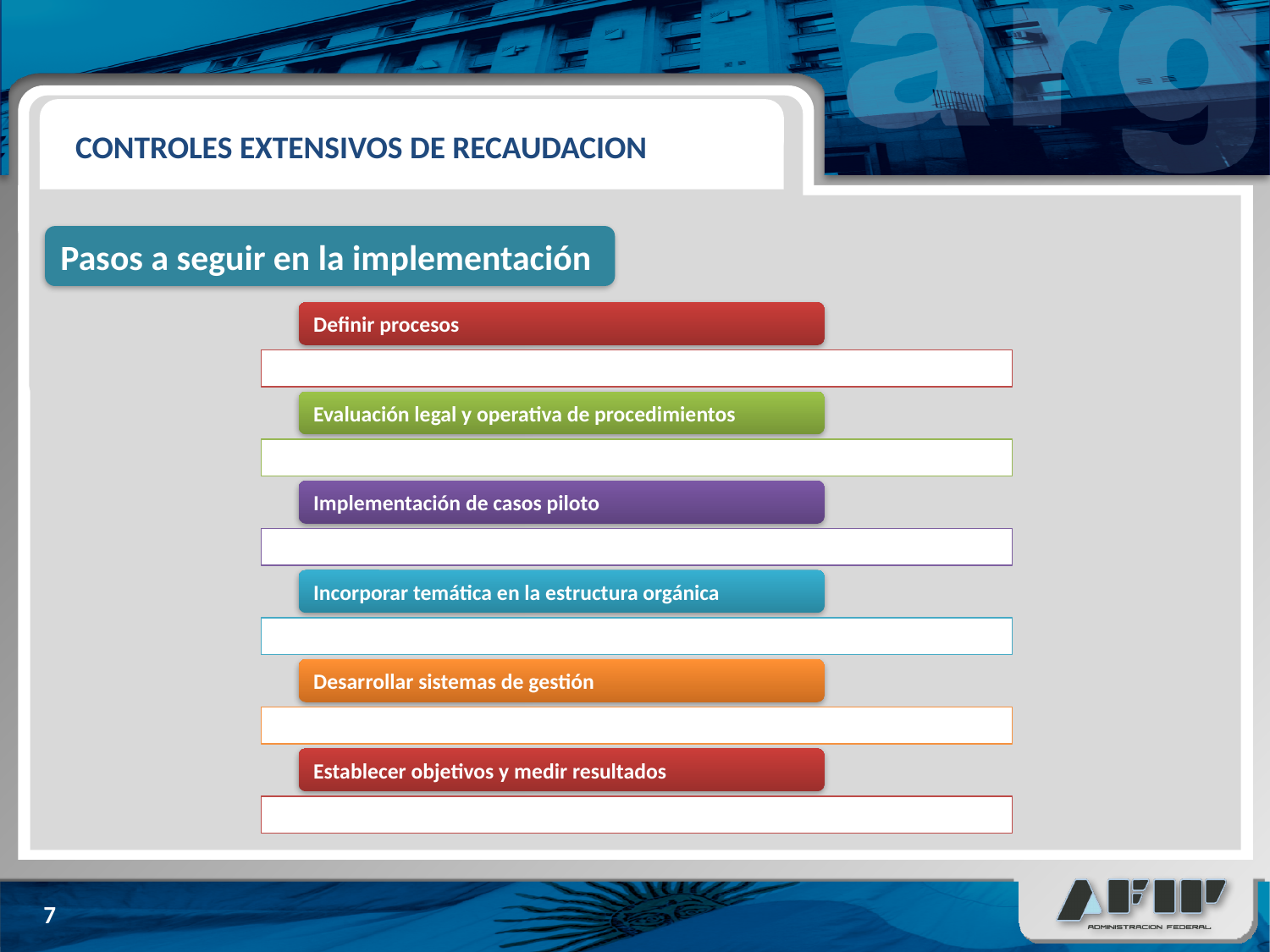

CONTROLES EXTENSIVOS DE RECAUDACION
Pasos a seguir en la implementación
Evaluación legal y operativa de procedimientos
Desarrollar sistemas de gestión
Definir procesos
Implementación de casos piloto
Establecer objetivos y medir resultados
Incorporar temática en la estructura orgánica
7